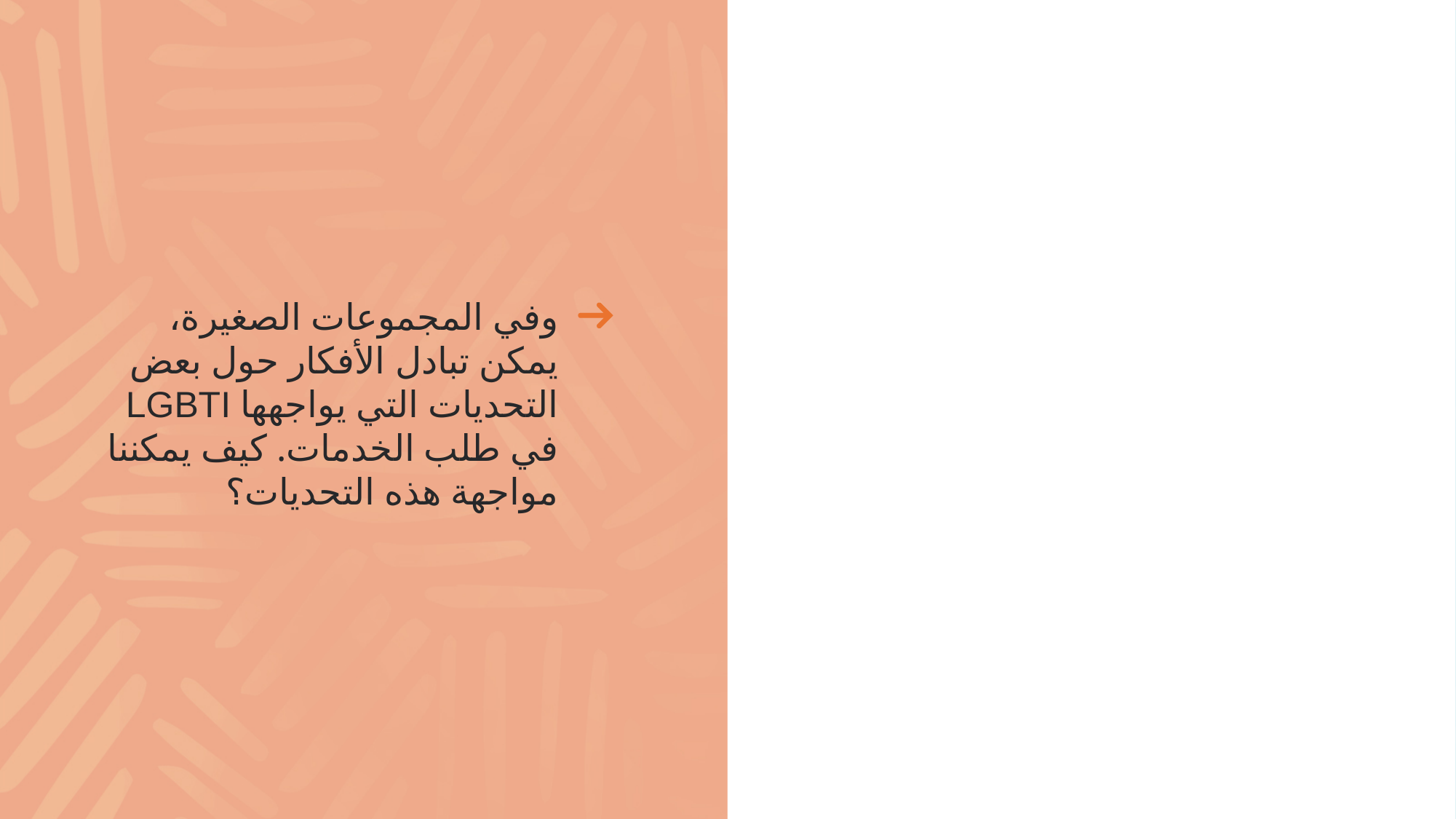

وفي المجموعات الصغيرة، يمكن تبادل الأفكار حول بعض التحديات التي يواجهها LGBTI في طلب الخدمات. كيف يمكننا مواجهة هذه التحديات؟
الناجون/الناجيات من المثليات والمثليين وثنائيي/ثنائيات الميل الجنسي ومتحولي/متحولات الجندر وحاملي/حاملات صفات الجنسين